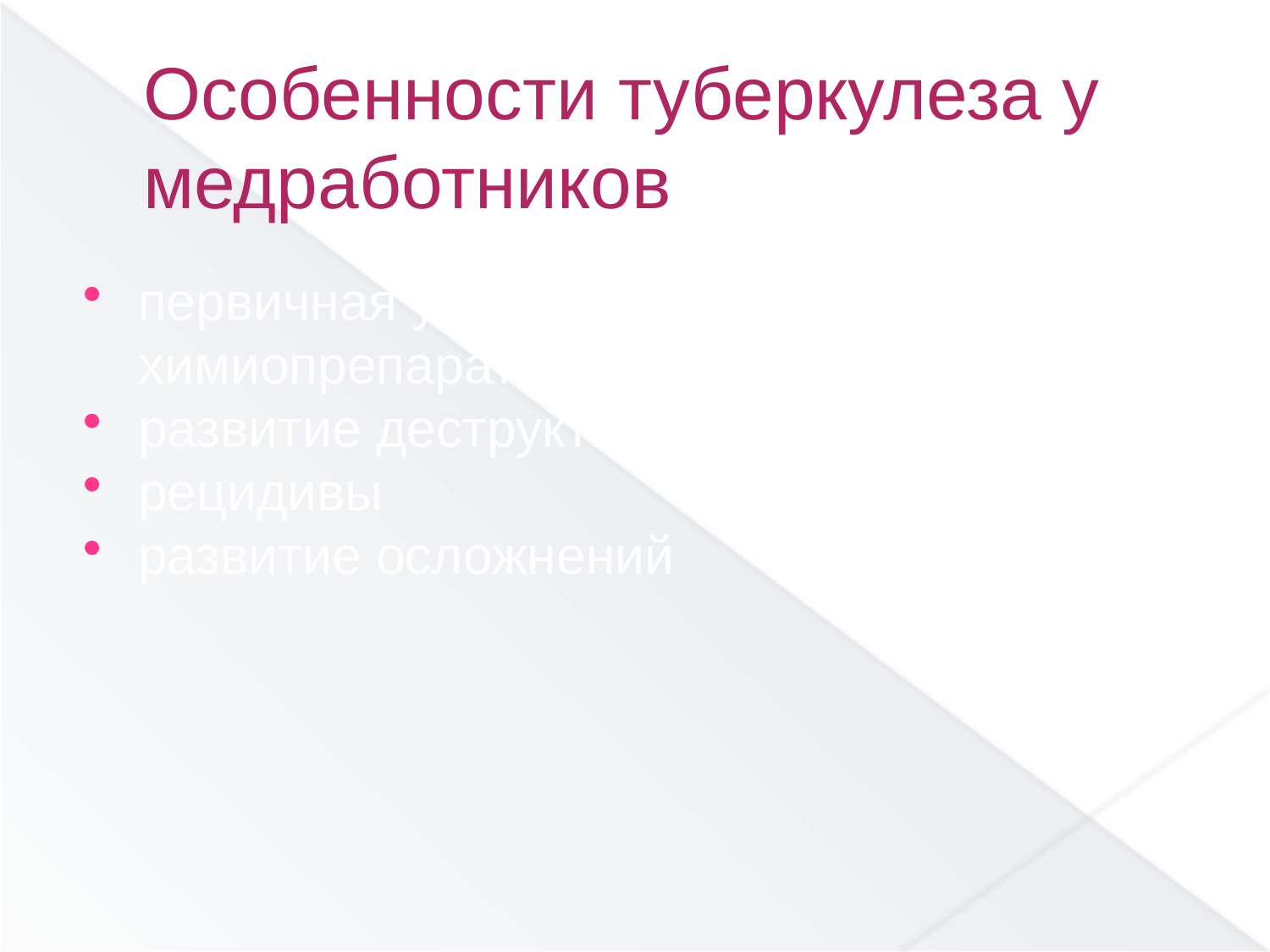

Особенности туберкулеза у медработников
первичная устойчивость к химиопрепаратам,
развитие деструктивных форм,
рецидивы
развитие осложнений